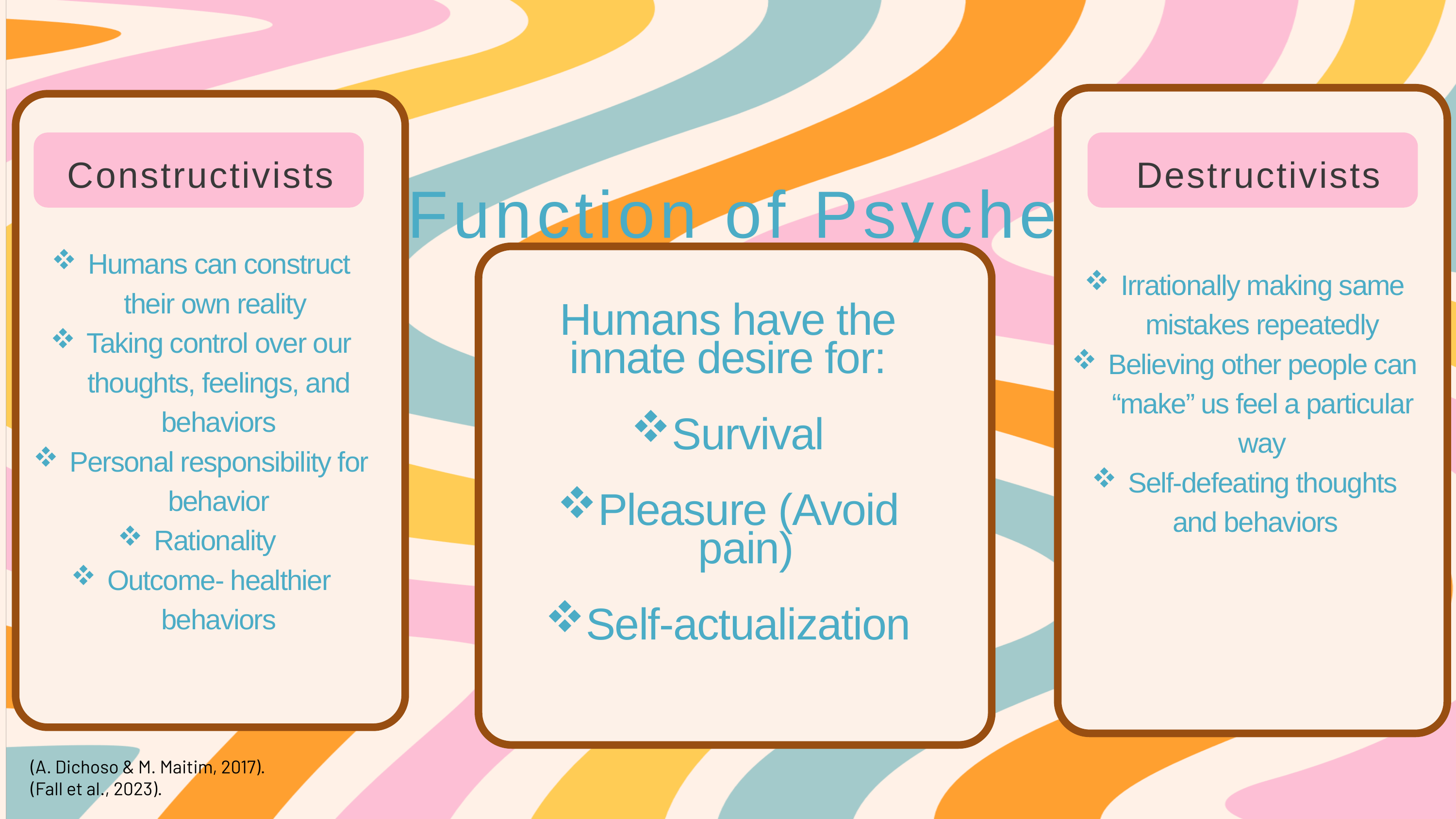

Function of Psyche

Constructivists
Destructivists

Humans can construct their own reality
Taking control over our thoughts, feelings, and behaviors
Personal responsibility for behavior
Rationality
Outcome- healthier behaviors

Irrationally making same mistakes repeatedly
Believing other people can “make” us feel a particular way
Self-defeating thoughts and behaviors
Humans have the innate desire for:
Survival
Pleasure (Avoid pain)

Self-actualization
(A. Dichoso & M. Maitim, 2017).
(Fall et al., 2023).